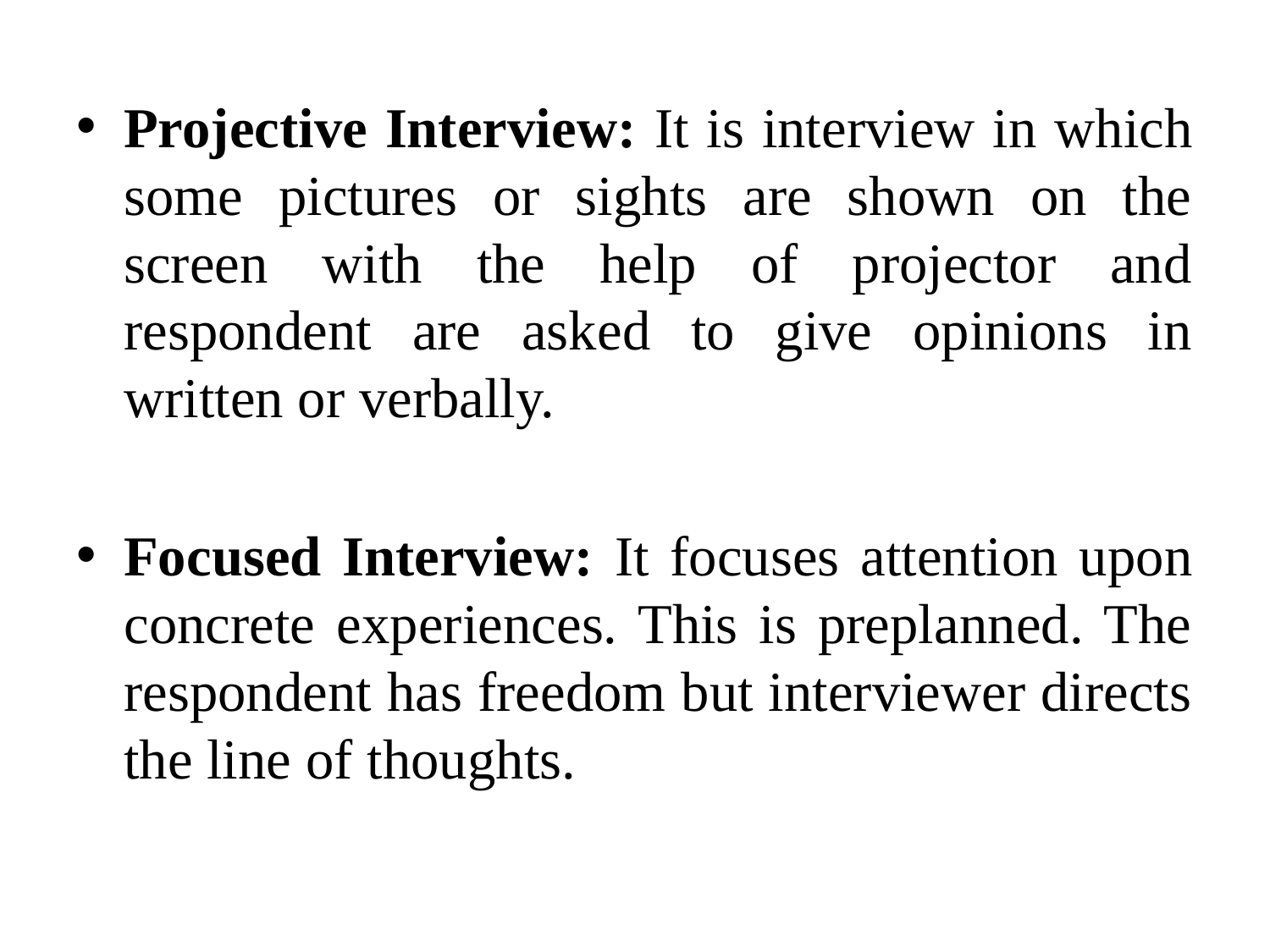

Projective Interview: It is interview in which some pictures or sights are shown on the screen with the help of projector and respondent are asked to give opinions in written or verbally.

Focused Interview: It focuses attention upon concrete experiences. This is preplanned. The respondent has freedom but interviewer directs the line of thoughts.